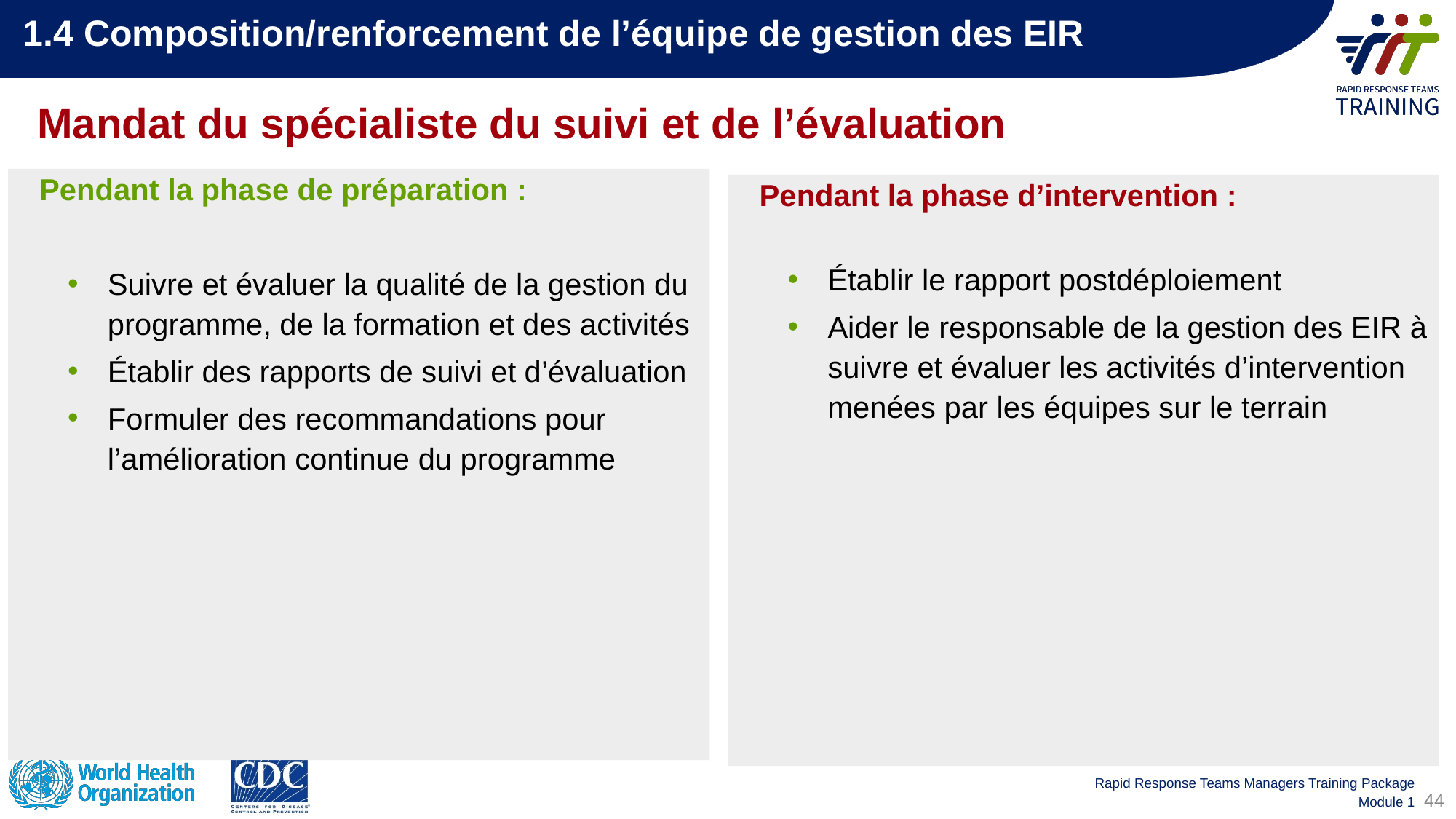

1.4 Composition/renforcement de l’équipe de gestion des EIR
Mandat du spécialiste du suivi et de l’évaluation
Pendant la phase de préparation :

Suivre et évaluer la qualité de la gestion du programme, de la formation et des activités
Établir des rapports de suivi et d’évaluation
Formuler des recommandations pour l’amélioration continue du programme

Pendant la phase d’intervention :

Établir le rapport postdéploiement
Aider le responsable de la gestion des EIR à suivre et évaluer les activités d’intervention menées par les équipes sur le terrain

44